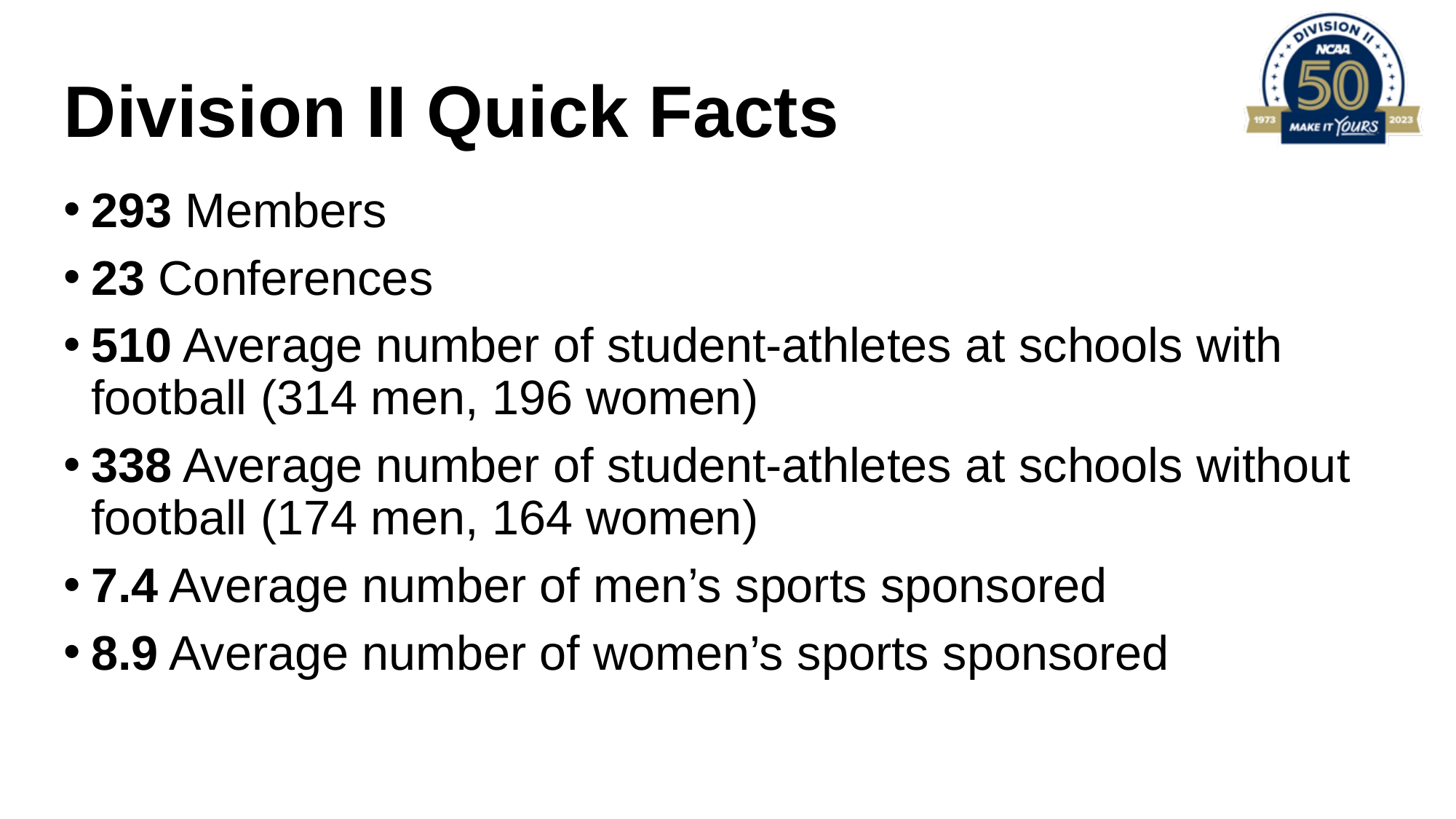

Division II Quick Facts
293 Members
23 Conferences
510 Average number of student-athletes at schools with football (314 men, 196 women)
338 Average number of student-athletes at schools without football (174 men, 164 women)
7.4 Average number of men’s sports sponsored
8.9 Average number of women’s sports sponsored